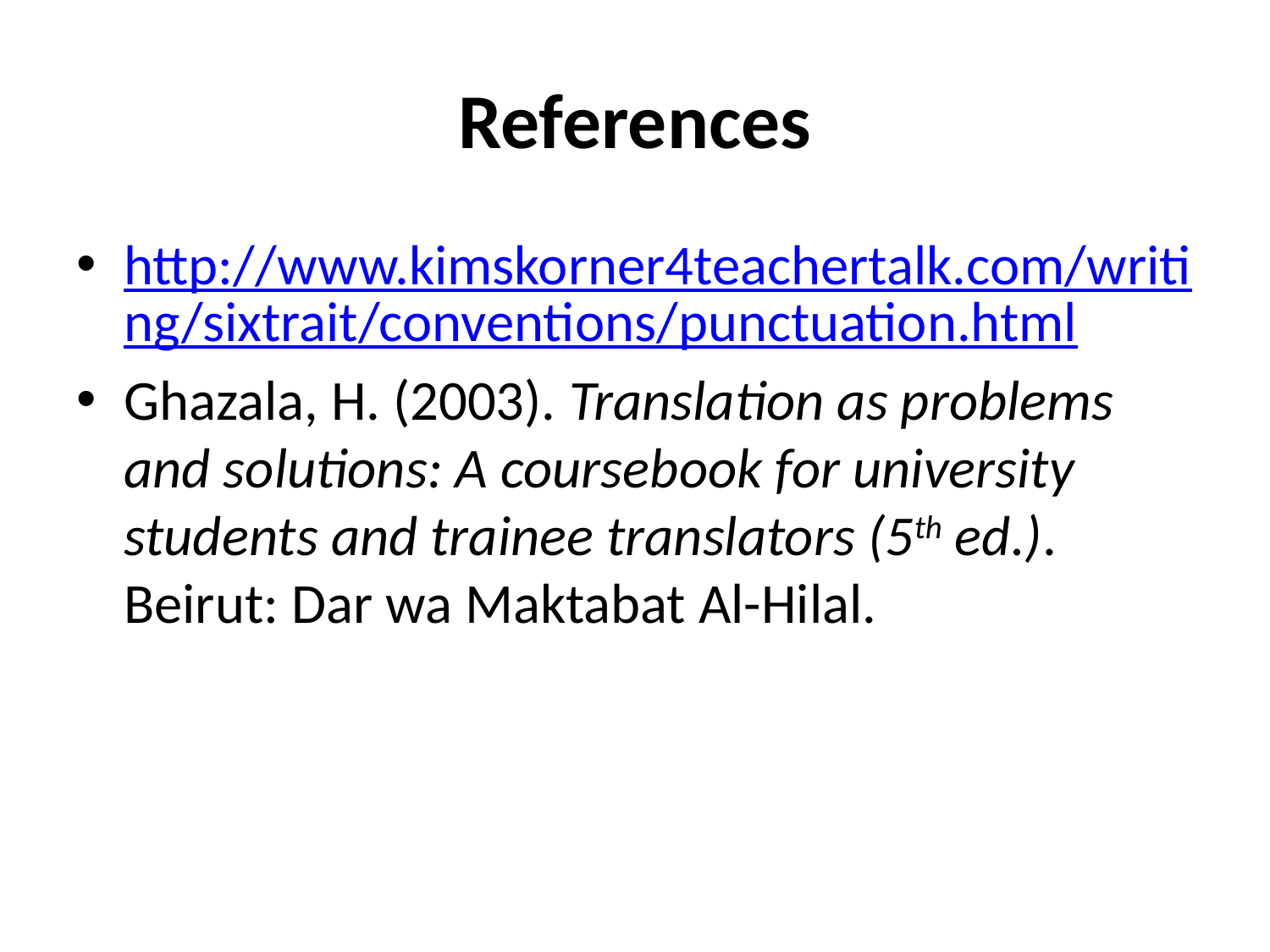

# References
http://www.kimskorner4teachertalk.com/writing/sixtrait/conventions/punctuation.html
Ghazala, H. (2003). Translation as problems and solutions: A coursebook for university students and trainee translators (5th ed.). Beirut: Dar wa Maktabat Al-Hilal.